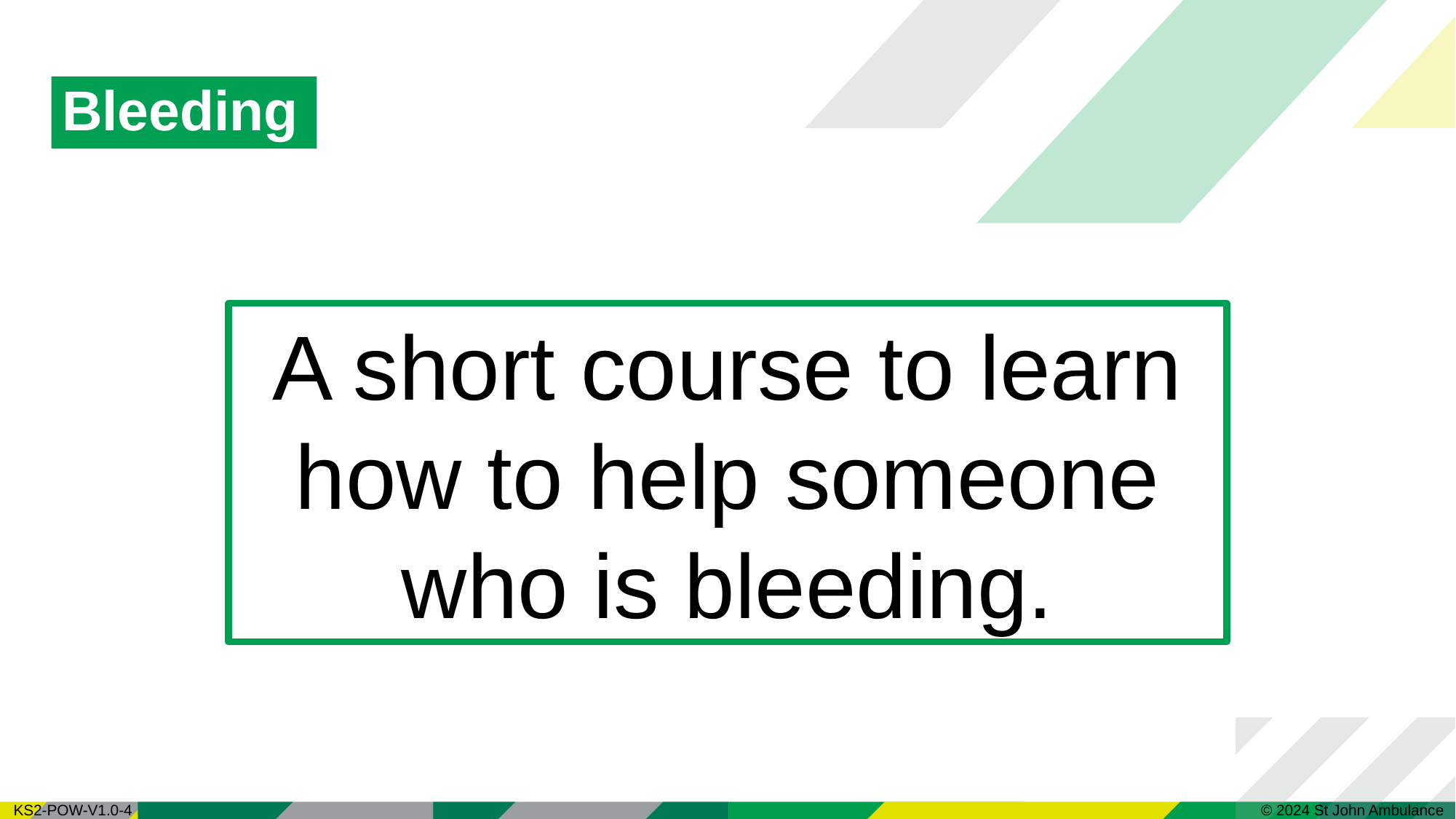

# Bleeding

A short course to learn how to help someone who is bleeding.
© 2024 St John Ambulance
| KS2-POW-V1.0-4 |
| --- |